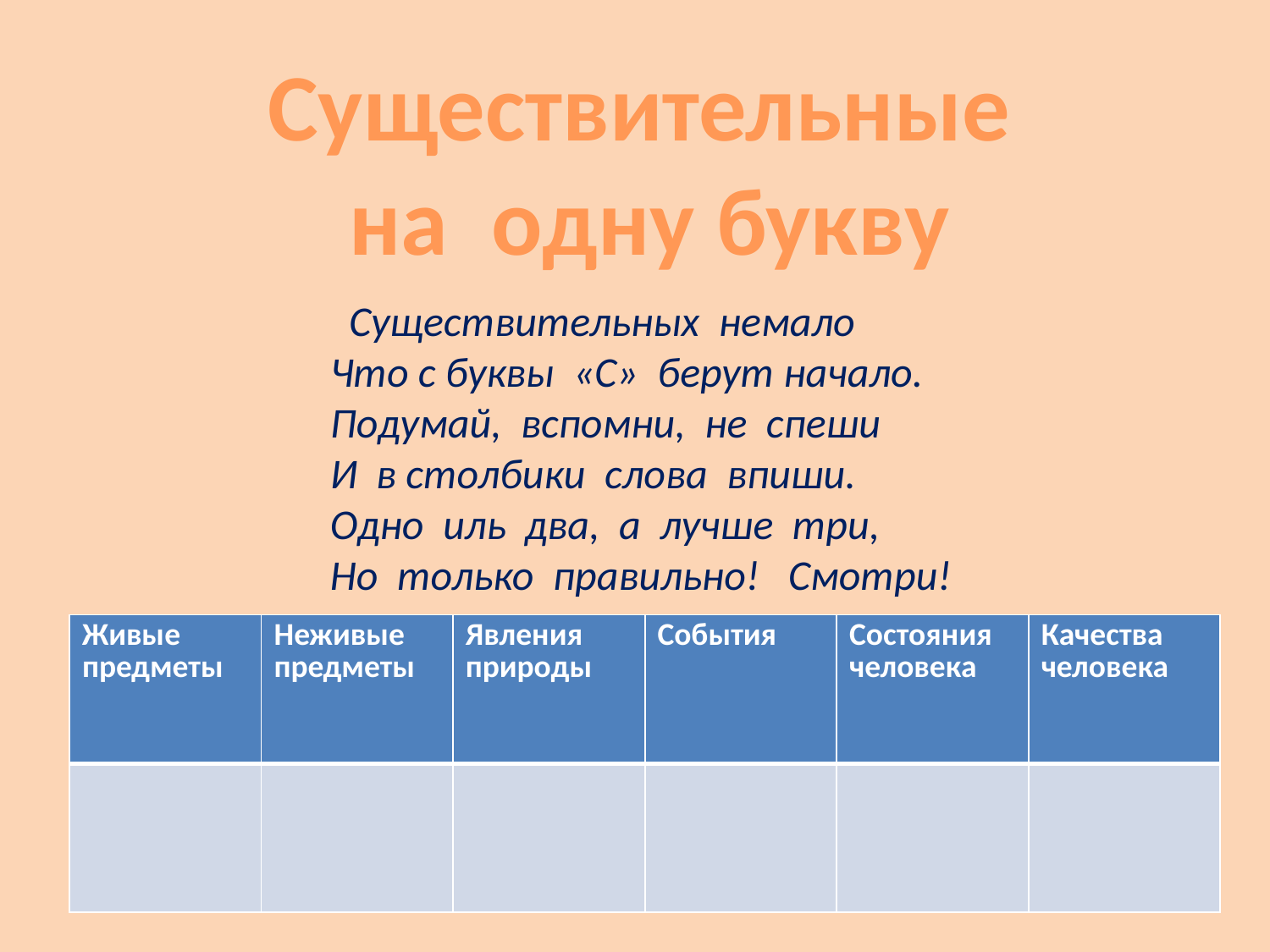

#
Существительные
на  одну букву
  Существительных  немало
Что с буквы  «С»  берут начало.
Подумай,  вспомни,  не  спеши
И  в столбики  слова  впиши.
Одно  иль  два,  а  лучше  три,
Но  только  правильно!   Смотри!
| Живые предметы | Неживые предметы | Явления природы | События | Состояния человека | Качества человека |
| --- | --- | --- | --- | --- | --- |
|  |  |  |  |  |  |